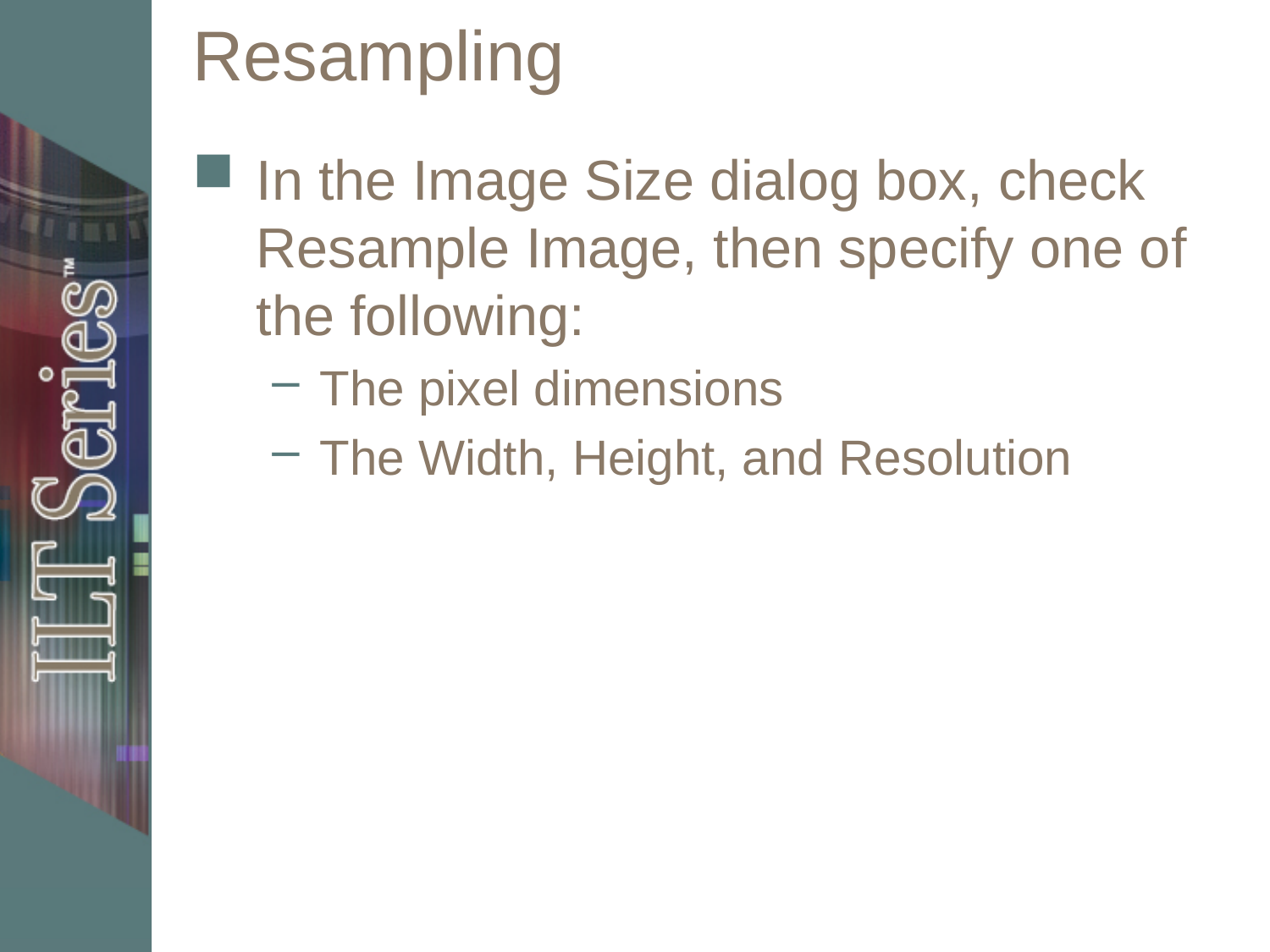

# Resampling
In the Image Size dialog box, check Resample Image, then specify one of the following:
The pixel dimensions
The Width, Height, and Resolution